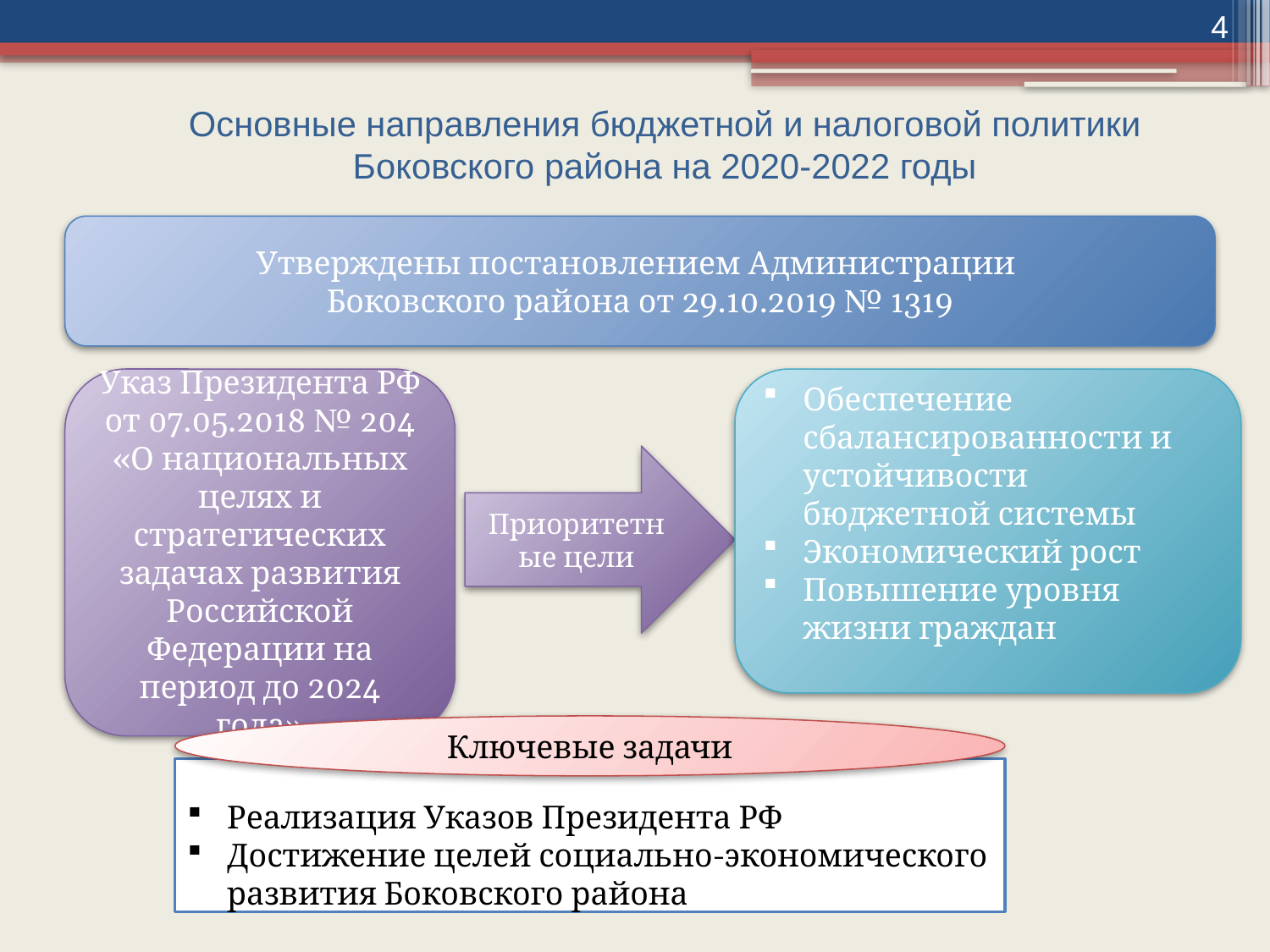

4
Основные направления бюджетной и налоговой политики Боковского района на 2020-2022 годы
Утверждены постановлением Администрации
Боковского района от 29.10.2019 № 1319
Указ Президента РФ от 07.05.2018 № 204 «О национальных целях и стратегических задачах развития Российской Федерации на период до 2024 года»
Обеспечение сбалансированности и устойчивости бюджетной системы
Экономический рост
Повышение уровня жизни граждан

Приоритетные цели
Ключевые задачи

Реализация Указов Президента РФ
Достижение целей социально-экономического развития Боковского района